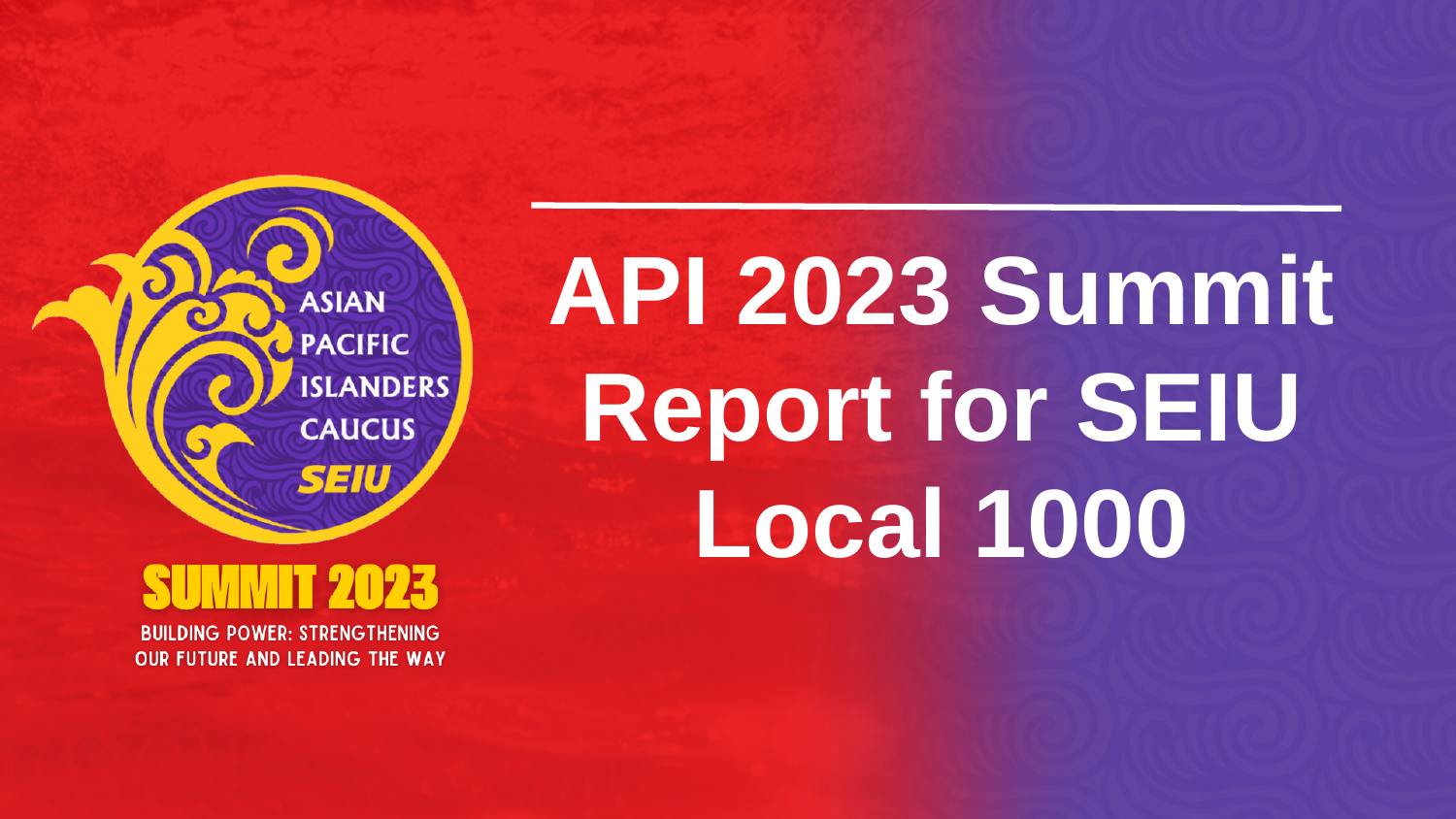

API 2023 Summit
Report for SEIU Local 1000